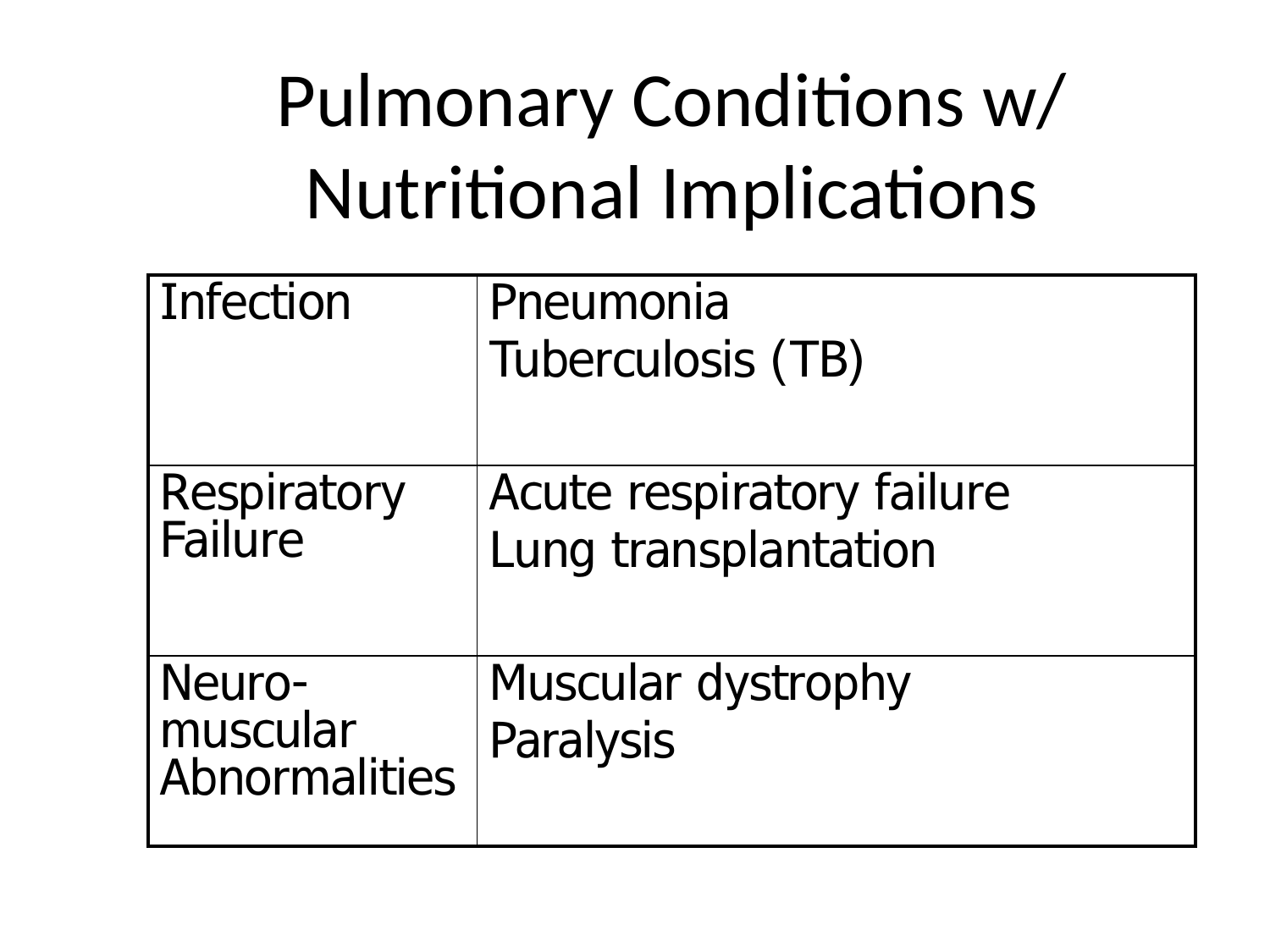

# Pulmonary Conditions w/ Nutritional Implications
| Infection | Pneumonia Tuberculosis (TB) |
| --- | --- |
| Respiratory Failure | Acute respiratory failure Lung transplantation |
| Neuro-muscular Abnormalities | Muscular dystrophy Paralysis |